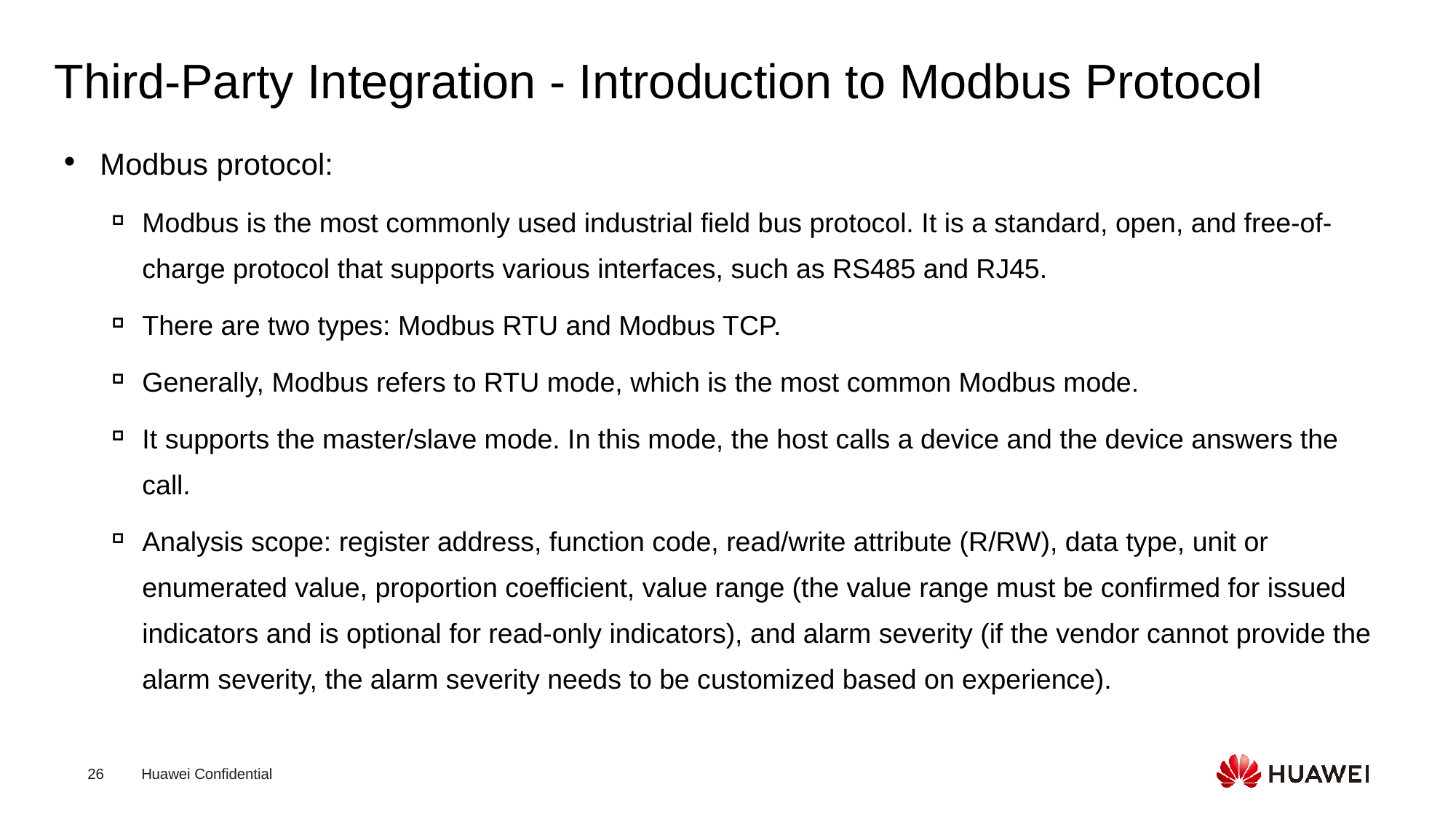

# Third-Party Integration - Introduction to Modbus Protocol
Modbus protocol:
Modbus is the most commonly used industrial field bus protocol. It is a standard, open, and free-of-charge protocol that supports various interfaces, such as RS485 and RJ45.
There are two types: Modbus RTU and Modbus TCP.
Generally, Modbus refers to RTU mode, which is the most common Modbus mode.
It supports the master/slave mode. In this mode, the host calls a device and the device answers the call.
Analysis scope: register address, function code, read/write attribute (R/RW), data type, unit or enumerated value, proportion coefficient, value range (the value range must be confirmed for issued indicators and is optional for read-only indicators), and alarm severity (if the vendor cannot provide the alarm severity, the alarm severity needs to be customized based on experience).